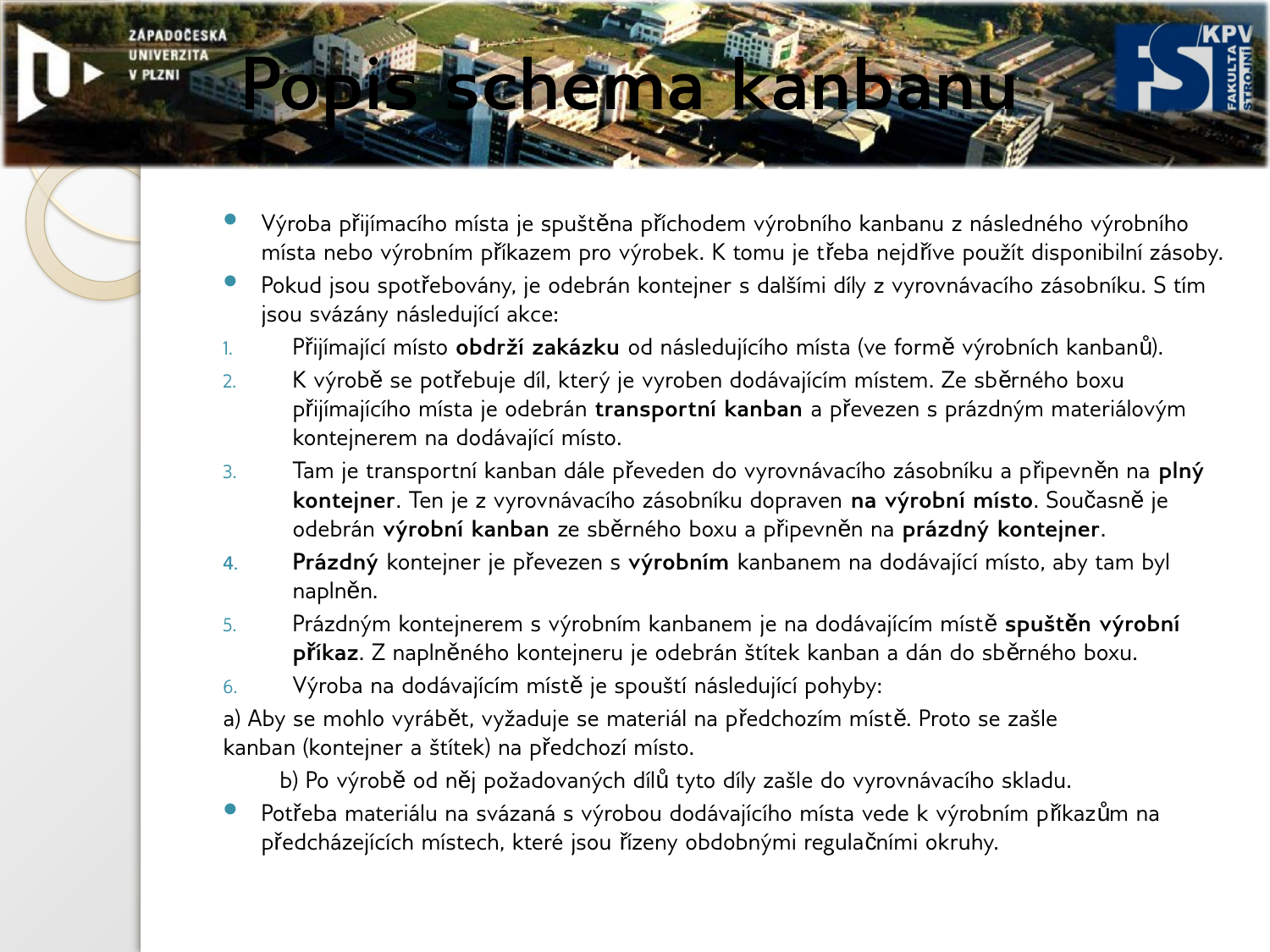

# Popis schema kanbanu
Výroba přijímacího místa je spuštěna příchodem výrobního kanbanu z následného výrobního místa nebo výrobním příkazem pro výrobek. K tomu je třeba nejdříve použít disponibilní zásoby.
Pokud jsou spotřebovány, je odebrán kontejner s dalšími díly z vyrovnávacího zásobníku. S tím jsou svázány následující akce:
Přijímající místo obdrží zakázku od následujícího místa (ve formě výrobních kanbanů).
K výrobě se potřebuje díl, který je vyroben dodávajícím místem. Ze sběrného boxu přijímajícího místa je odebrán transportní kanban a převezen s prázdným materiálovým kontejnerem na dodávající místo.
Tam je transportní kanban dále převeden do vyrovnávacího zásobníku a připevněn na plný kontejner. Ten je z vyrovnávacího zásobníku dopraven na výrobní místo. Současně je odebrán výrobní kanban ze sběrného boxu a připevněn na prázdný kontejner.
Prázdný kontejner je převezen s výrobním kanbanem na dodávající místo, aby tam byl naplněn.
Prázdným kontejnerem s výrobním kanbanem je na dodávajícím místě spuštěn výrobní příkaz. Z naplněného kontejneru je odebrán štítek kanban a dán do sběrného boxu.
Výroba na dodávajícím místě je spouští následující pohyby:
	a) Aby se mohlo vyrábět, vyžaduje se materiál na předchozím místě. Proto se zašle 	 	kanban (kontejner a štítek) na předchozí místo.
   	 b) Po výrobě od něj požadovaných dílů tyto díly zašle do vyrovnávacího skladu.
Potřeba materiálu na svázaná s výrobou dodávajícího místa vede k výrobním příkazům na předcházejících místech, které jsou řízeny obdobnými regulačními okruhy.